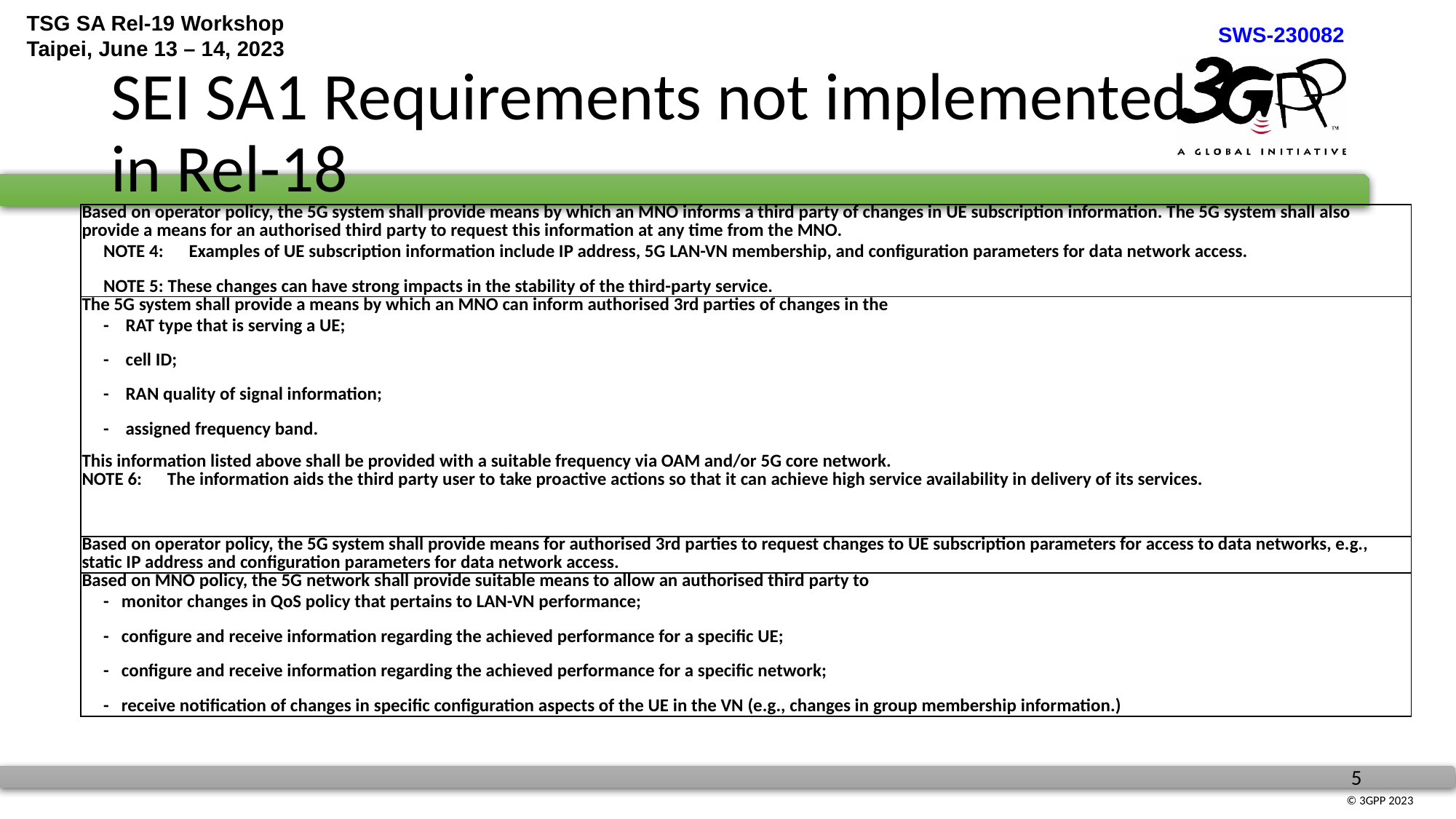

# SEI SA1 Requirements not implemented in Rel-18
| Based on operator policy, the 5G system shall provide means by which an MNO informs a third party of changes in UE subscription information. The 5G system shall also provide a means for an authorised third party to request this information at any time from the MNO. NOTE 4:      Examples of UE subscription information include IP address, 5G LAN-VN membership, and configuration parameters for data network access. NOTE 5: These changes can have strong impacts in the stability of the third-party service. |
| --- |
| The 5G system shall provide a means by which an MNO can inform authorised 3rd parties of changes in the -    RAT type that is serving a UE; -    cell ID; -    RAN quality of signal information; -    assigned frequency band. This information listed above shall be provided with a suitable frequency via OAM and/or 5G core network. NOTE 6:      The information aids the third party user to take proactive actions so that it can achieve high service availability in delivery of its services. |
| Based on operator policy, the 5G system shall provide means for authorised 3rd parties to request changes to UE subscription parameters for access to data networks, e.g., static IP address and configuration parameters for data network access. |
| Based on MNO policy, the 5G network shall provide suitable means to allow an authorised third party to -   monitor changes in QoS policy that pertains to LAN-VN performance; -   configure and receive information regarding the achieved performance for a specific UE; -   configure and receive information regarding the achieved performance for a specific network; -   receive notification of changes in specific configuration aspects of the UE in the VN (e.g., changes in group membership information.) |